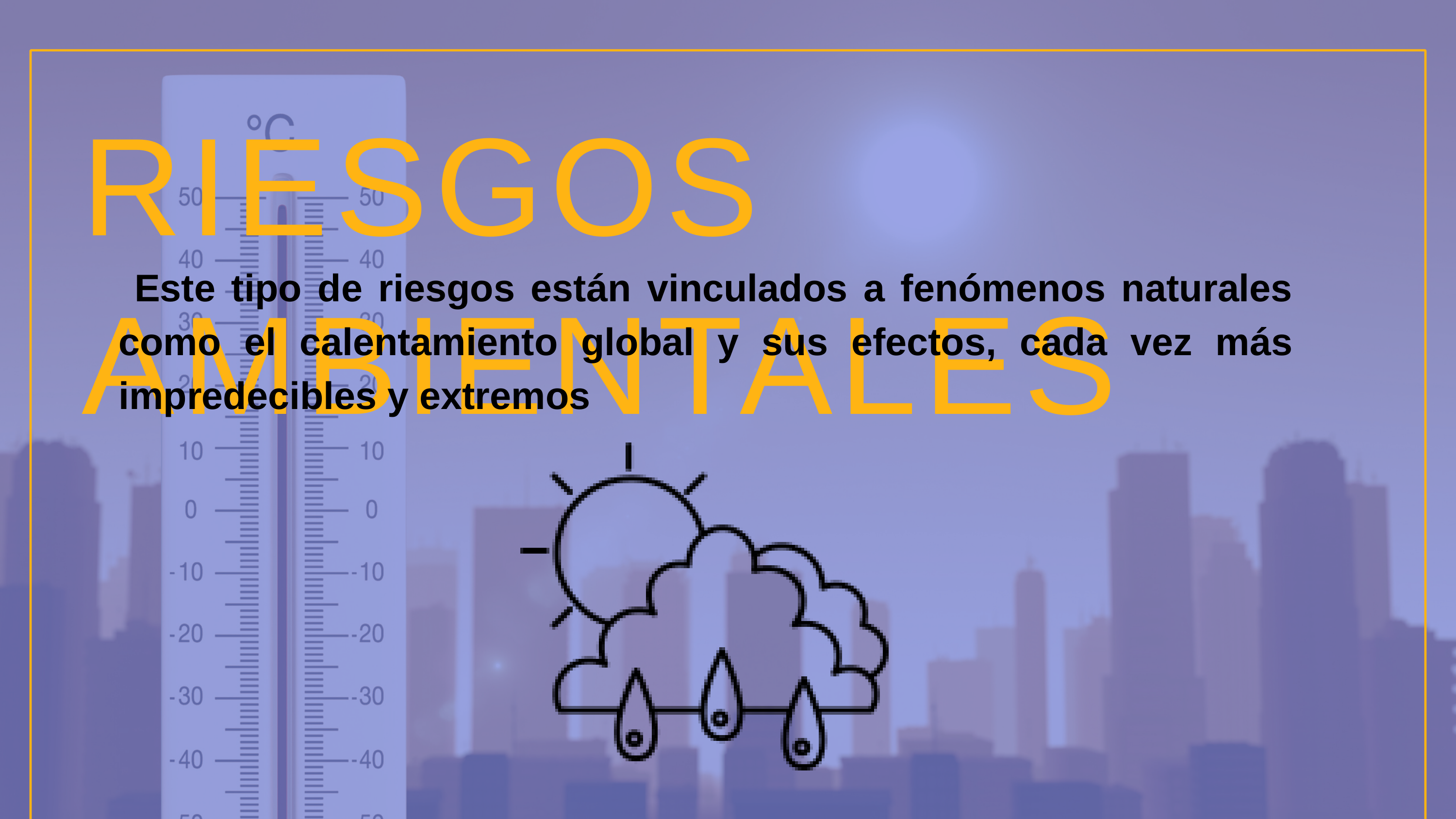

RIESGOS AMBIENTALES
 Este tipo de riesgos están vinculados a fenómenos naturales como el calentamiento global y sus efectos, cada vez más impredecibles y extremos